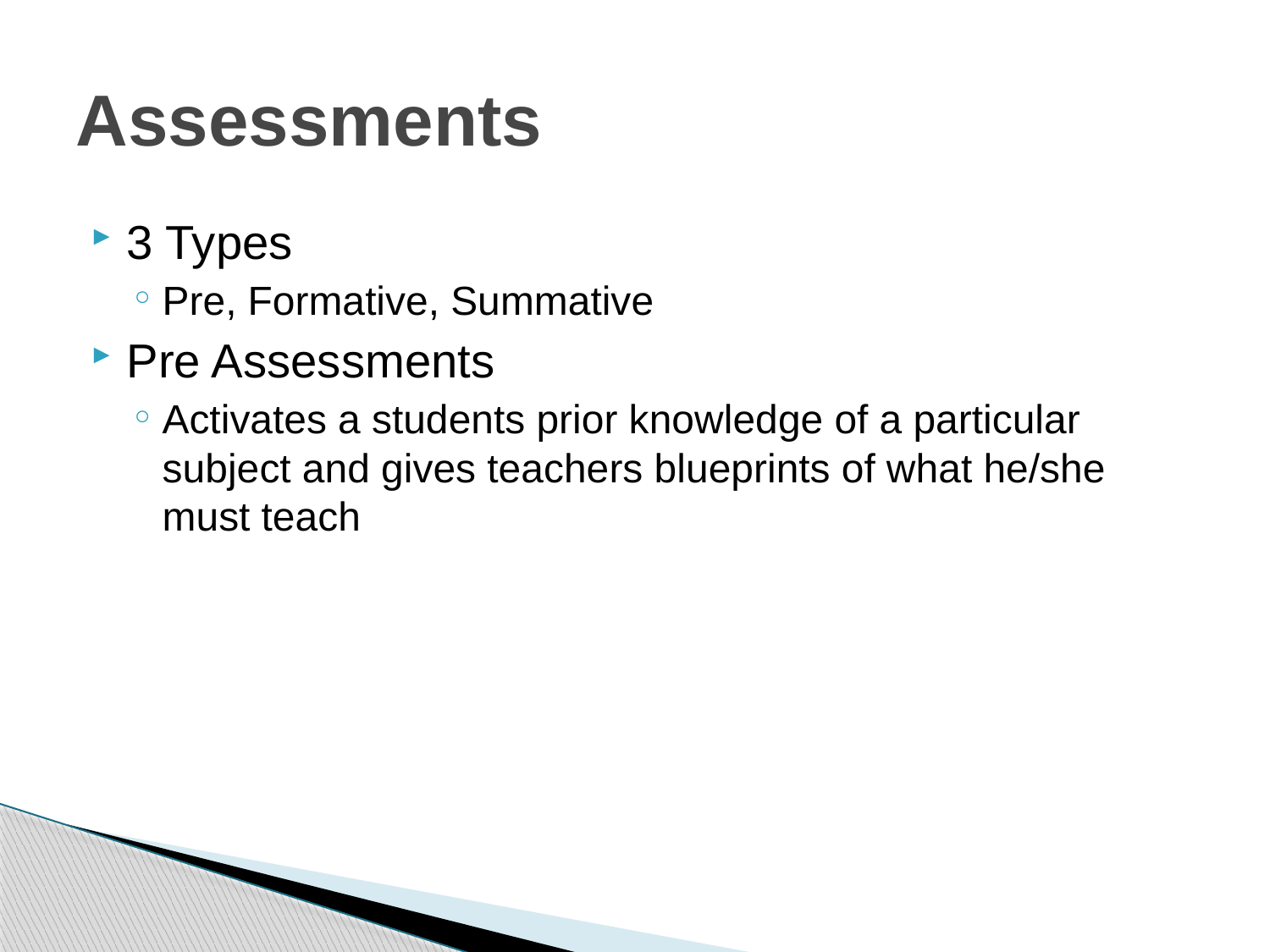

# Assessments
3 Types
Pre, Formative, Summative
Pre Assessments
Activates a students prior knowledge of a particular subject and gives teachers blueprints of what he/she must teach